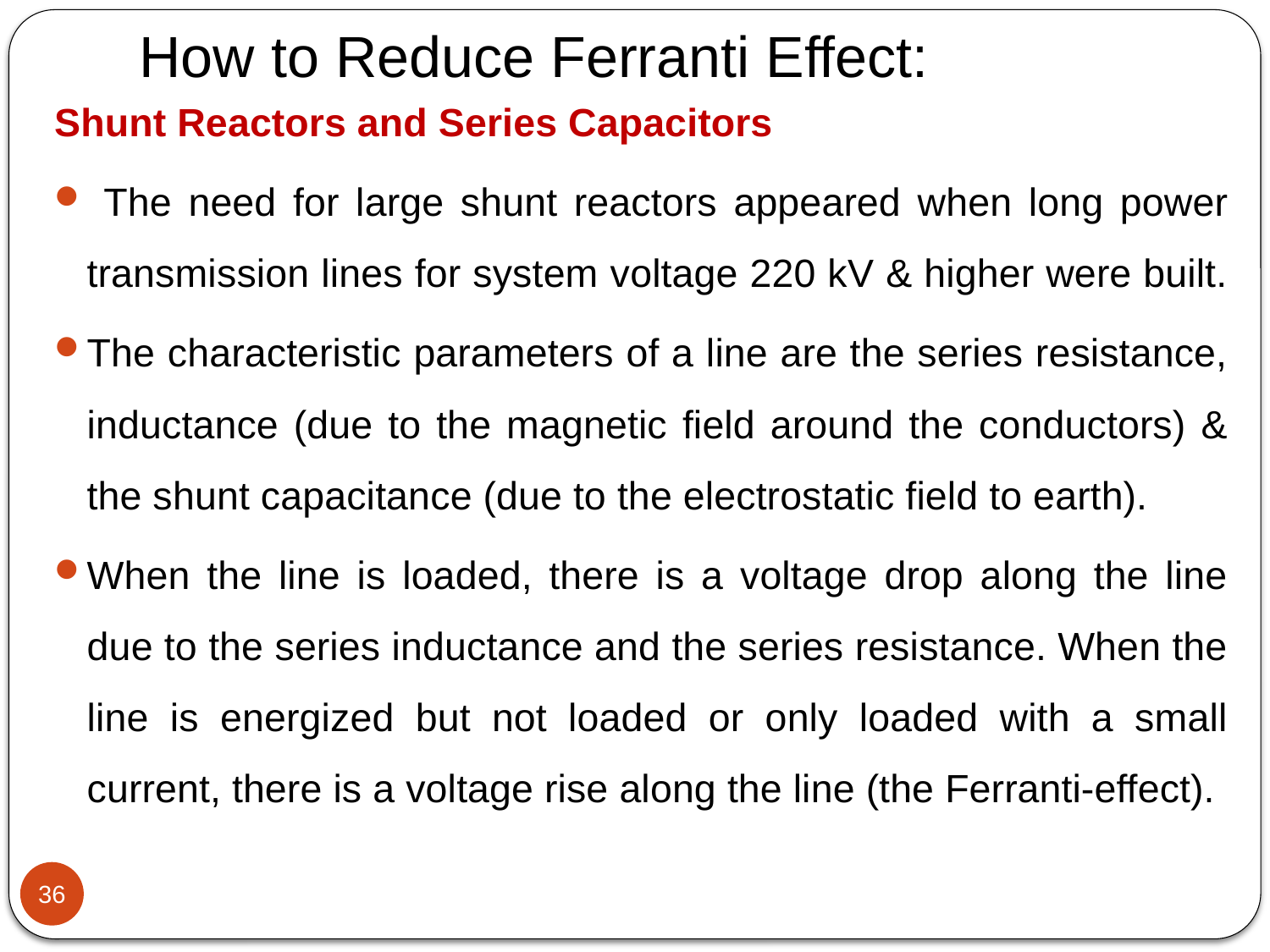

# How to Reduce Ferranti Effect:
Shunt Reactors and Series Capacitors
 The need for large shunt reactors appeared when long power transmission lines for system voltage 220 kV & higher were built.
The characteristic parameters of a line are the series resistance, inductance (due to the magnetic field around the conductors) & the shunt capacitance (due to the electrostatic field to earth).
When the line is loaded, there is a voltage drop along the line due to the series inductance and the series resistance. When the line is energized but not loaded or only loaded with a small current, there is a voltage rise along the line (the Ferranti-effect).
36